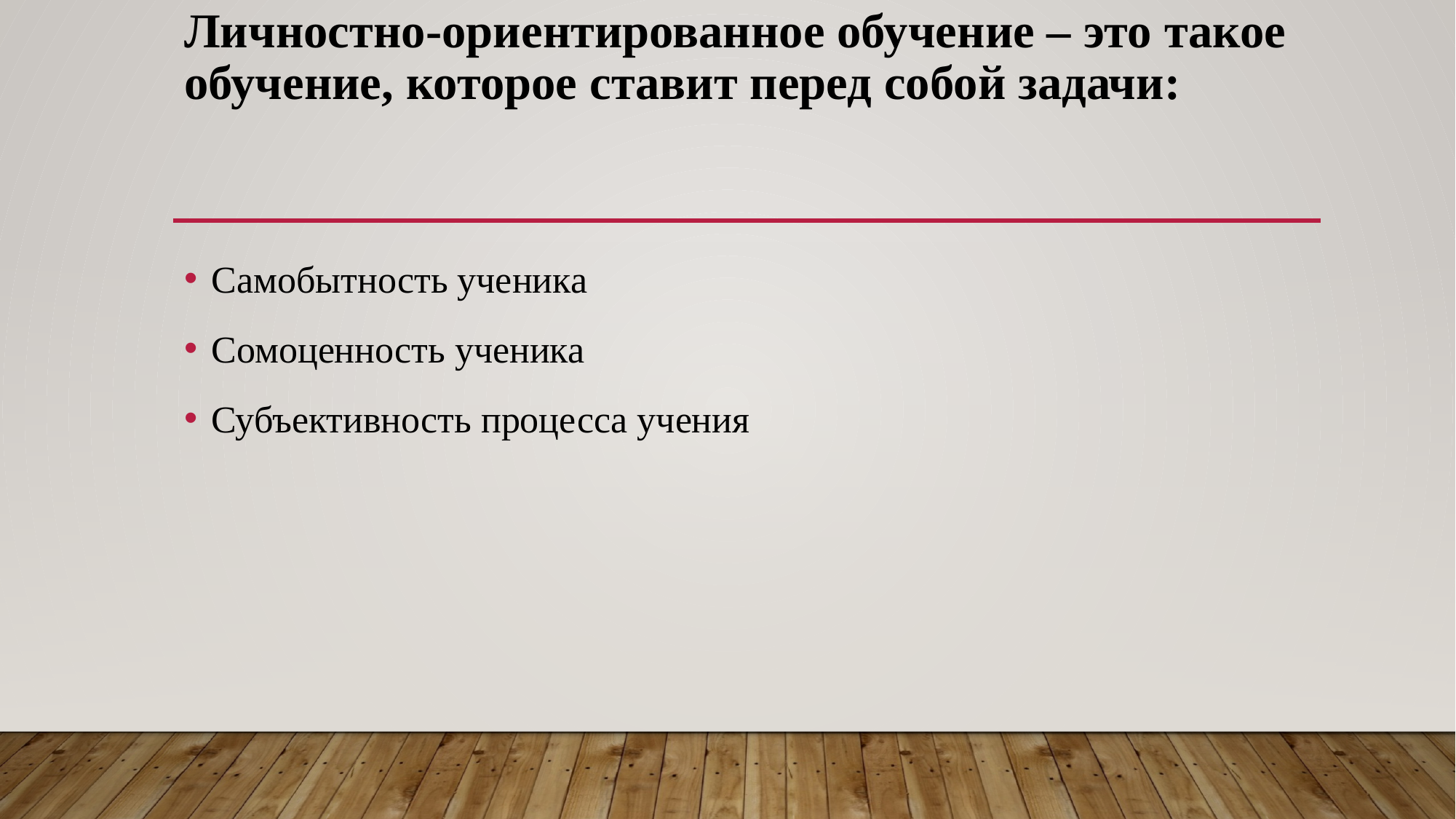

# Личностно-ориентированное обучение – это такое обучение, которое ставит перед собой задачи:
Самобытность ученика
Сомоценность ученика
Субъективность процесса учения